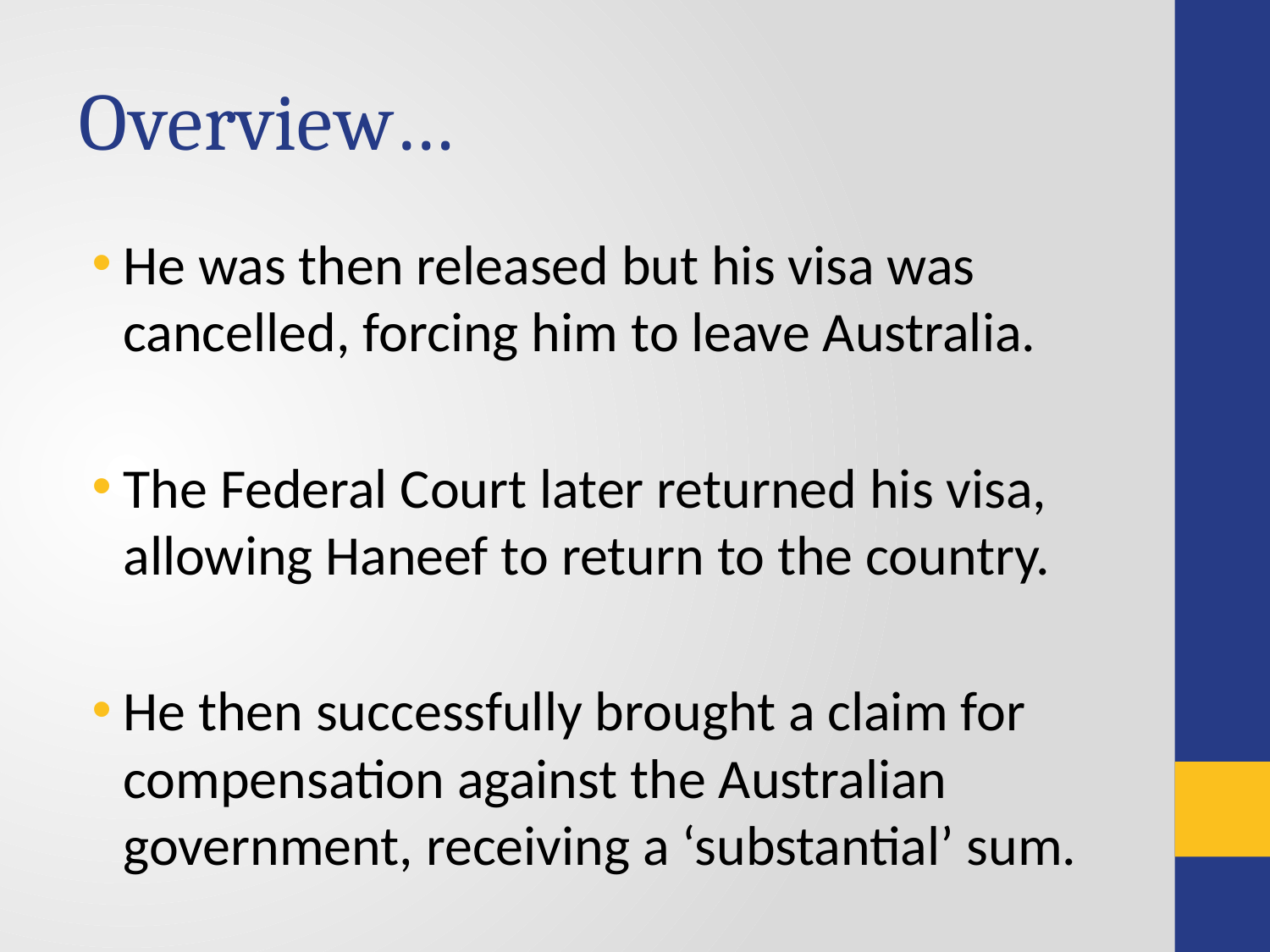

# Overview…
He was then released but his visa was cancelled, forcing him to leave Australia.

The Federal Court later returned his visa, allowing Haneef to return to the country.

He then successfully brought a claim for compensation against the Australian government, receiving a ‘substantial’ sum.